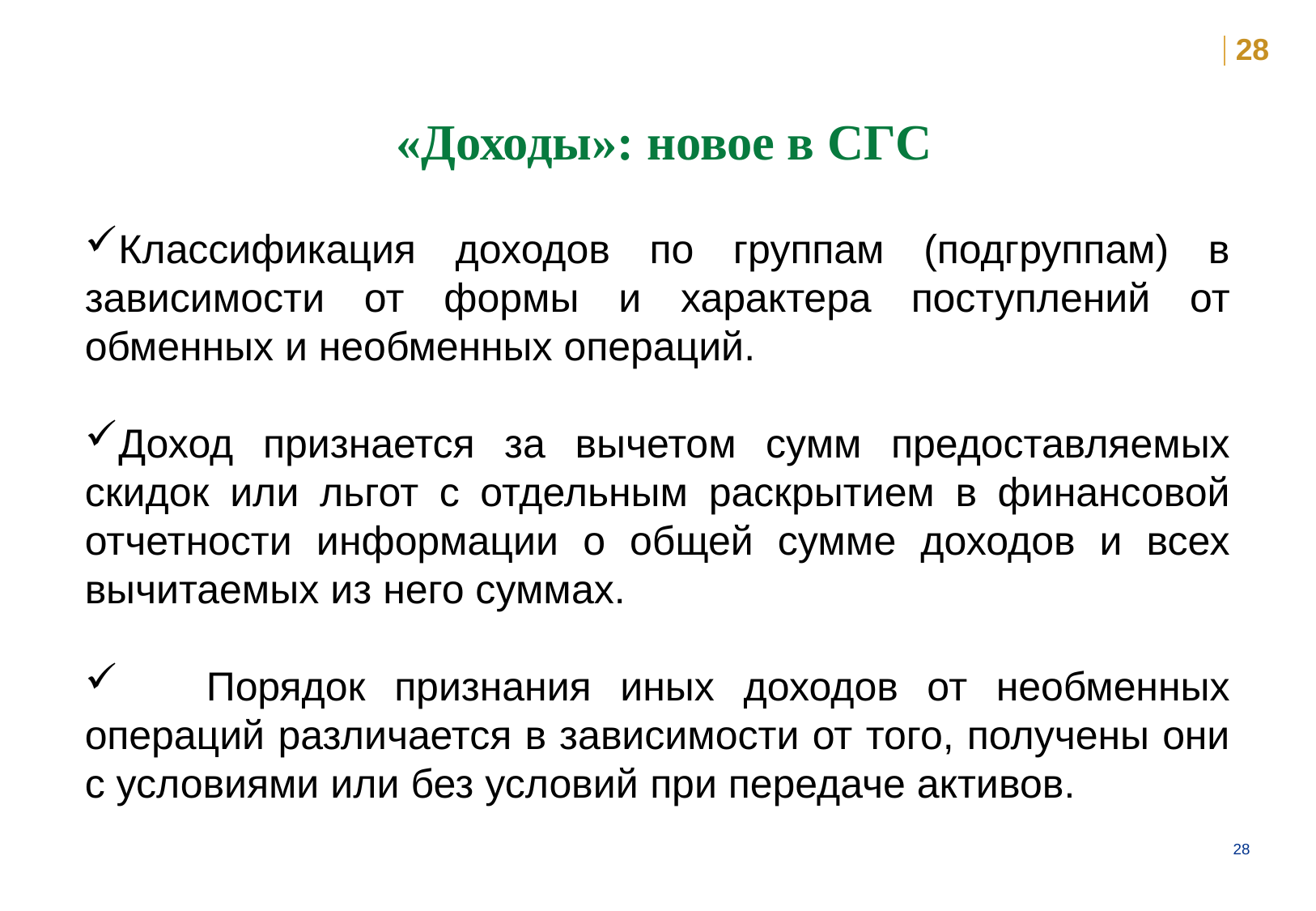

28
«Доходы»: новое в СГС
Классификация доходов по группам (подгруппам) в зависимости от формы и характера поступлений от обменных и необменных операций.

Доход признается за вычетом сумм предоставляемых скидок или льгот с отдельным раскрытием в финансовой отчетности информации о общей сумме доходов и всех вычитаемых из него суммах.

	Порядок признания иных доходов от необменных операций различается в зависимости от того, получены они с условиями или без условий при передаче активов.